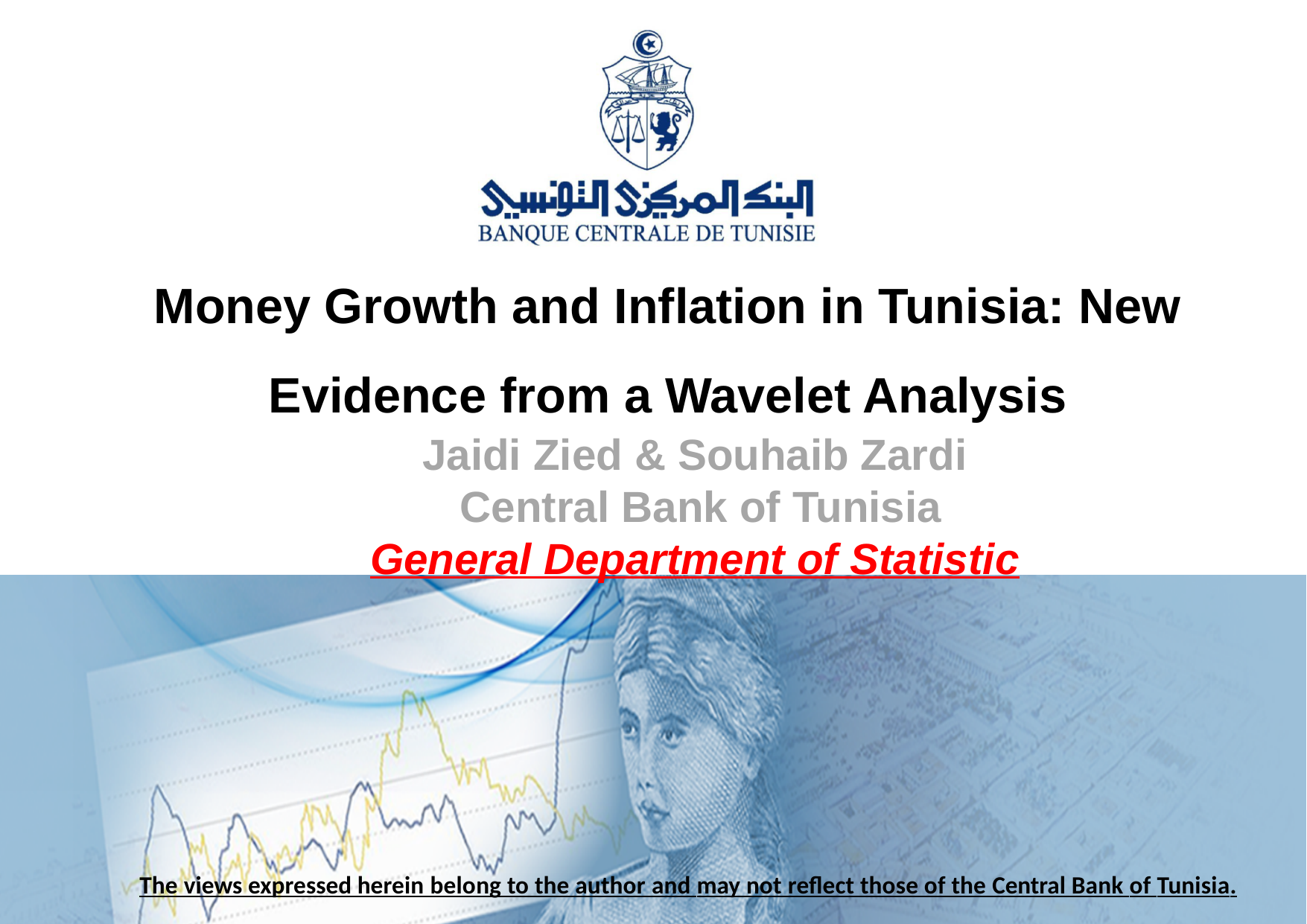

Money Growth and Inflation in Tunisia: New Evidence from a Wavelet Analysis

Jaidi Zied & Souhaib Zardi
 Central Bank of Tunisia
General Department of Statistic

The views expressed herein belong to the author and may not reflect those of the Central Bank of Tunisia.